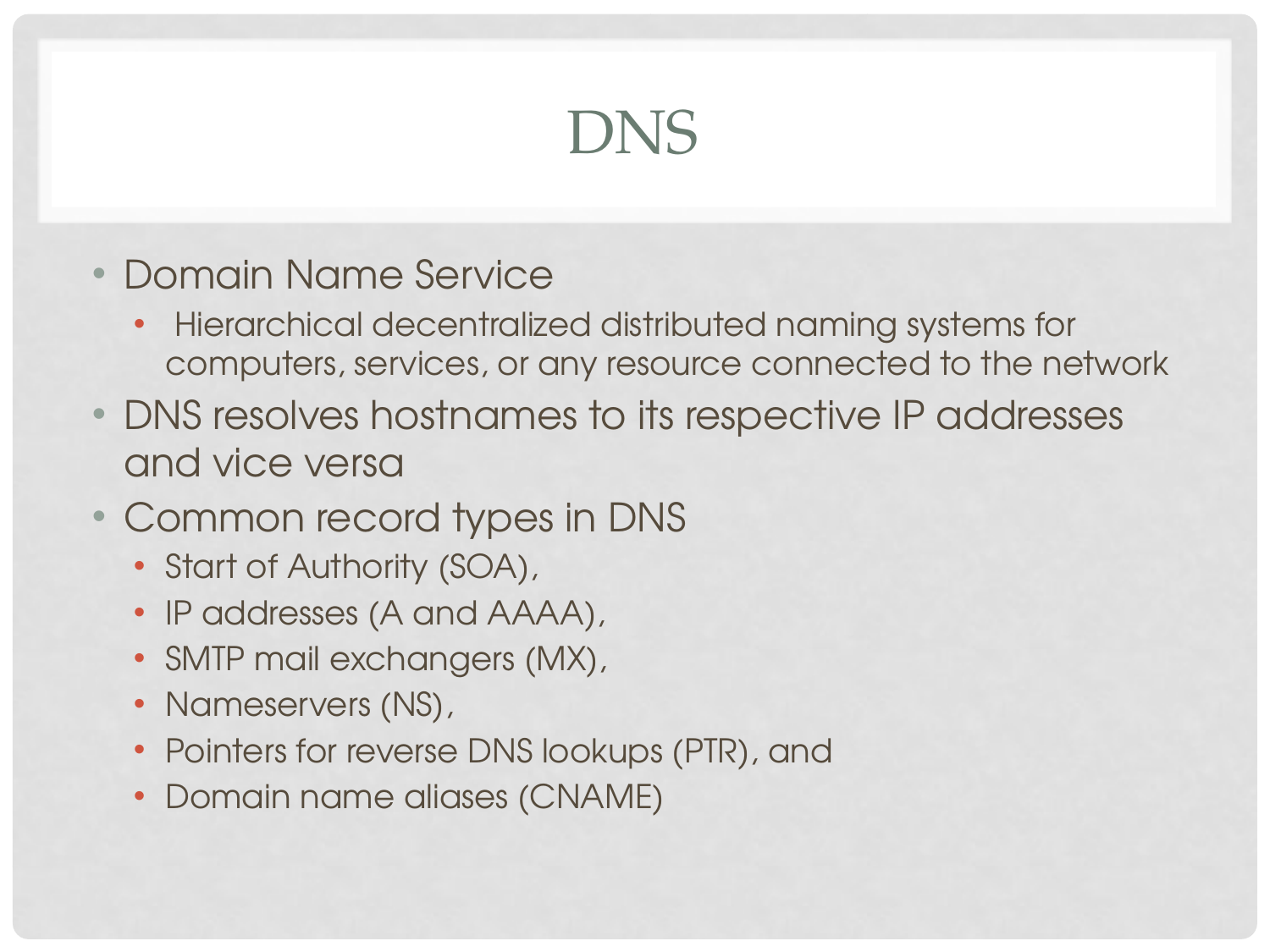

# DNS
Domain Name Service
 Hierarchical decentralized distributed naming systems for computers, services, or any resource connected to the network
DNS resolves hostnames to its respective IP addresses and vice versa
Common record types in DNS
Start of Authority (SOA),
IP addresses (A and AAAA),
SMTP mail exchangers (MX),
Nameservers (NS),
Pointers for reverse DNS lookups (PTR), and
Domain name aliases (CNAME)